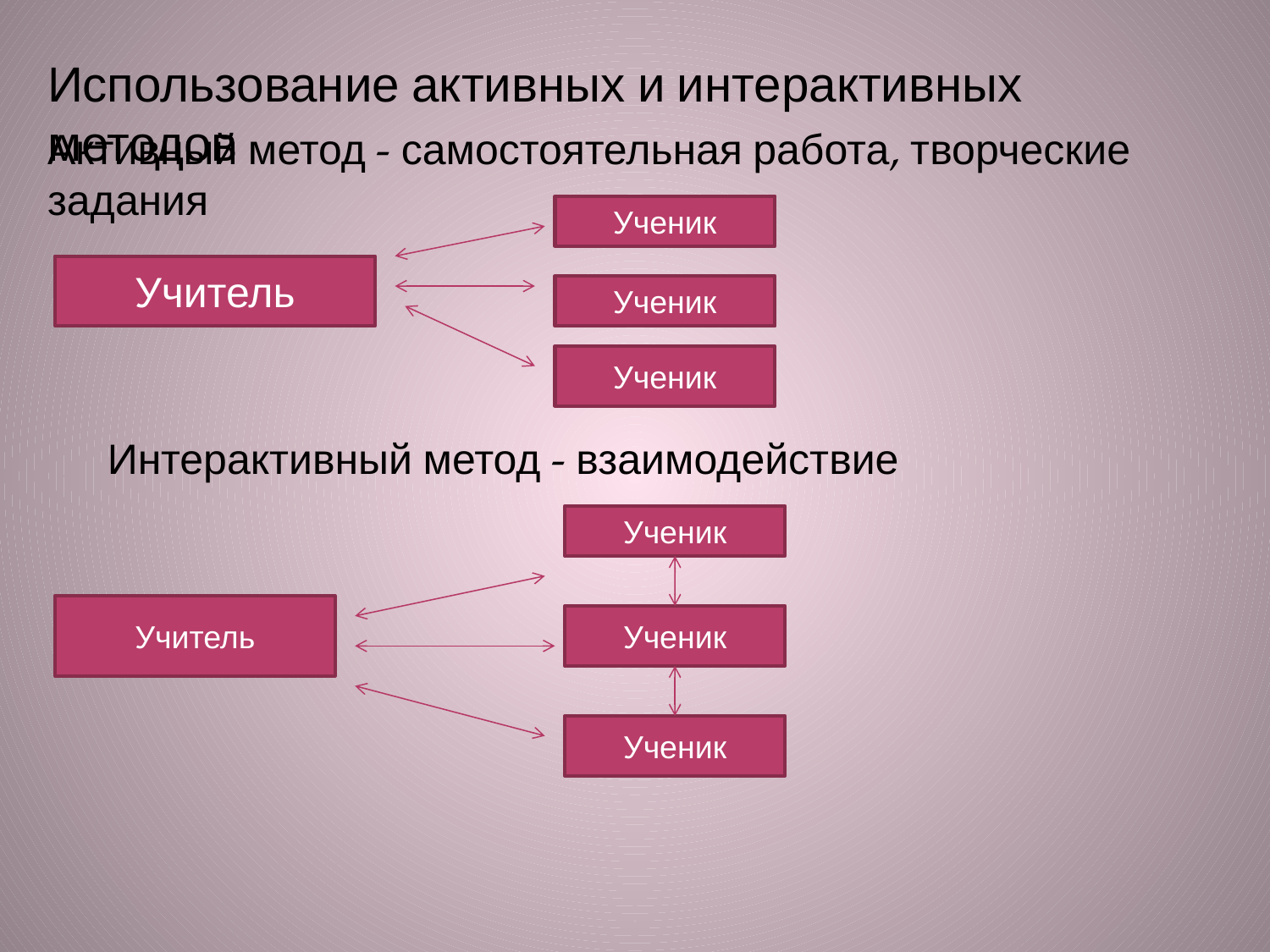

Использование активных и интерактивных методов
Активный метод - самостоятельная работа, творческие задания
Ученик
Учитель
Ученик
Ученик
Интерактивный метод - взаимодействие
Ученик
Учитель
Ученик
Ученик